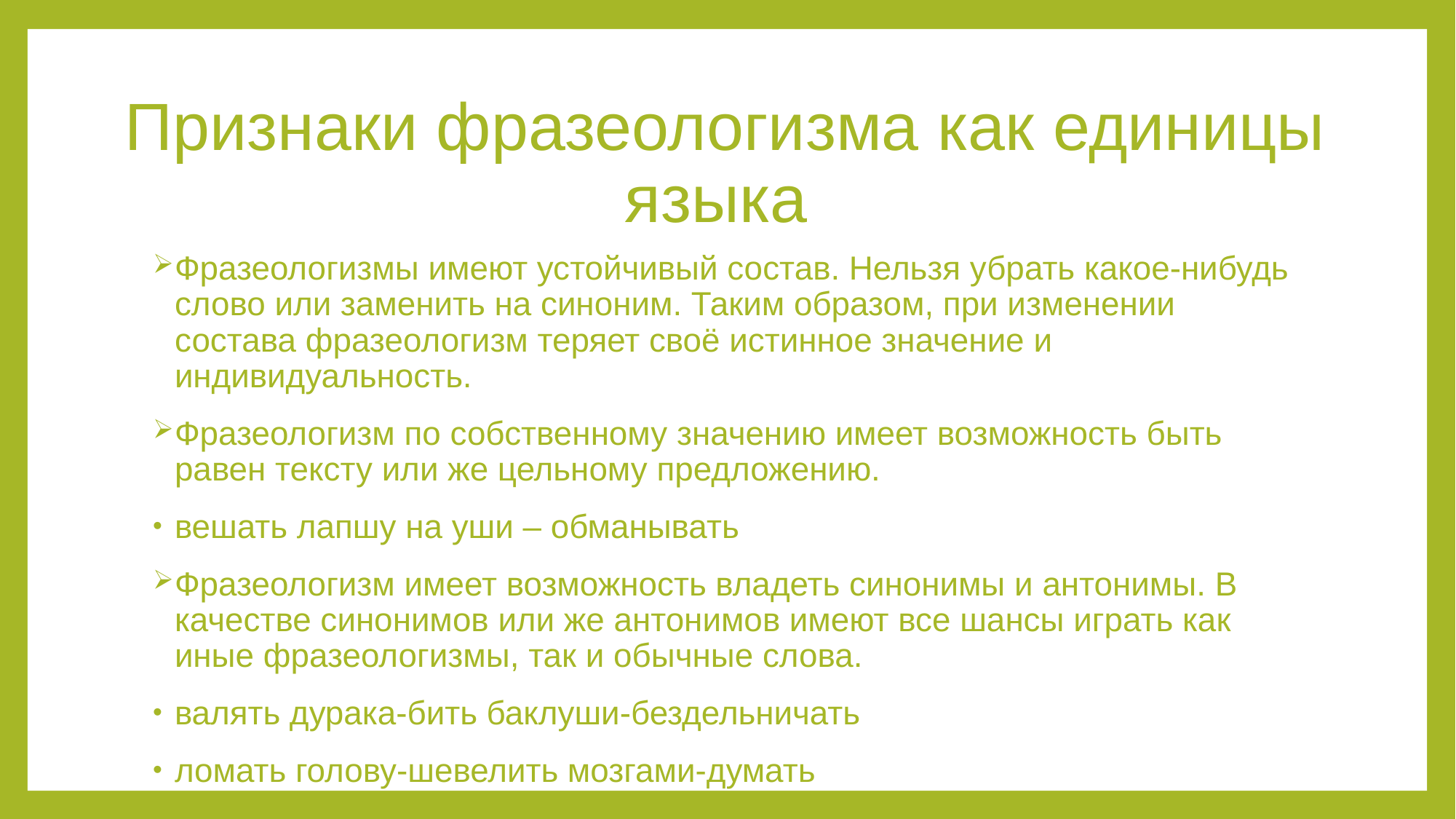

# Признаки фразеологизма как единицы языка
Фразеологизмы имеют устойчивый состав. Нельзя убрать какое-нибудь слово или заменить на синоним. Таким образом, при изменении состава фразеологизм теряет своё истинное значение и индивидуальность.
Фразеологизм по собственному значению имеет возможность быть равен тексту или же цельному предложению.
вешать лапшу на уши – обманывать
Фразеологизм имеет возможность владеть синонимы и антонимы. В качестве синонимов или же антонимов имеют все шансы играть как иные фразеологизмы, так и обычные слова.
валять дурака-бить баклуши-бездельничать
ломать голову-шевелить мозгами-думать